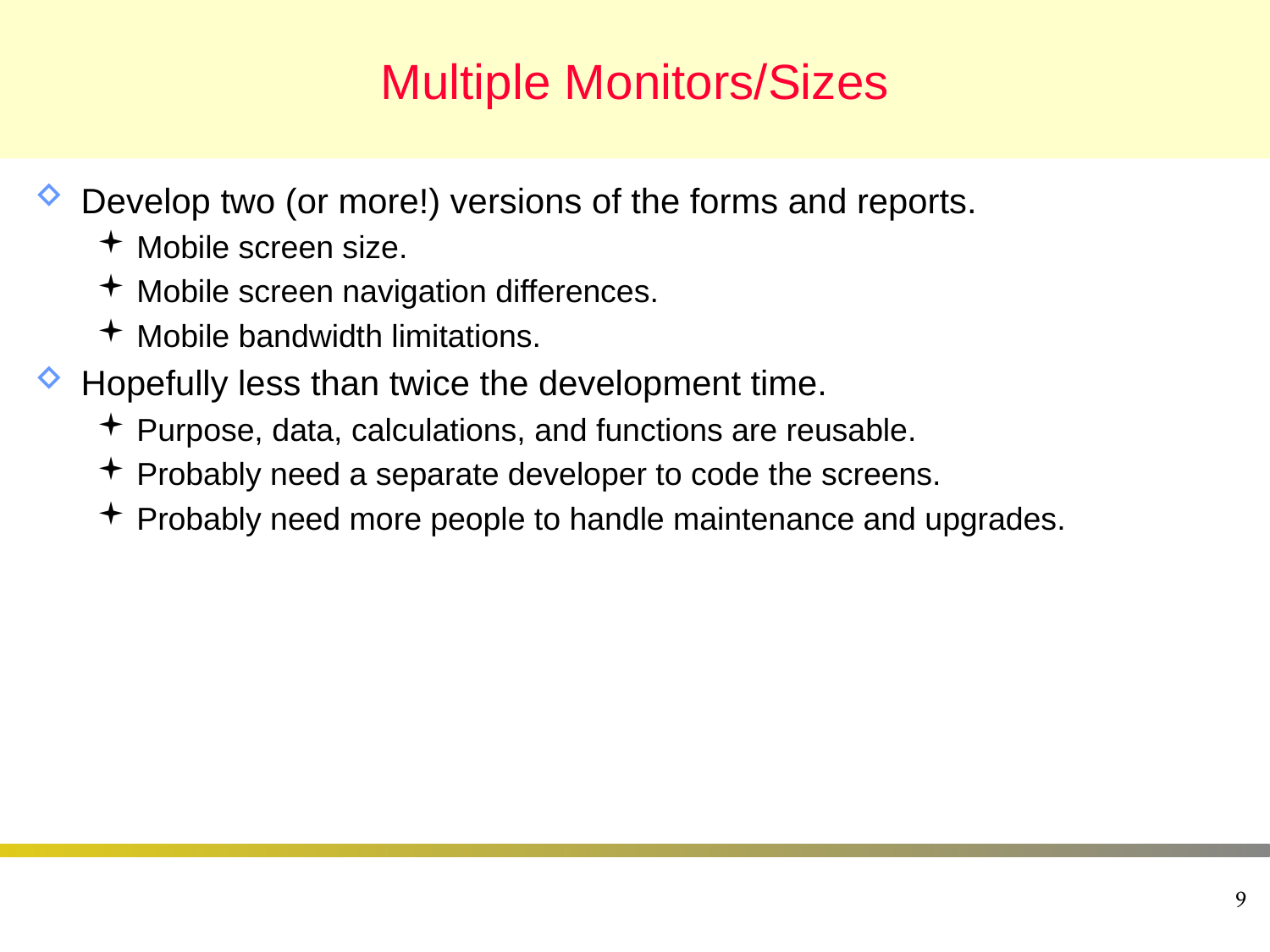

# Multiple Monitors/Sizes
Develop two (or more!) versions of the forms and reports.
Mobile screen size.
Mobile screen navigation differences.
Mobile bandwidth limitations.
Hopefully less than twice the development time.
Purpose, data, calculations, and functions are reusable.
Probably need a separate developer to code the screens.
Probably need more people to handle maintenance and upgrades.
9